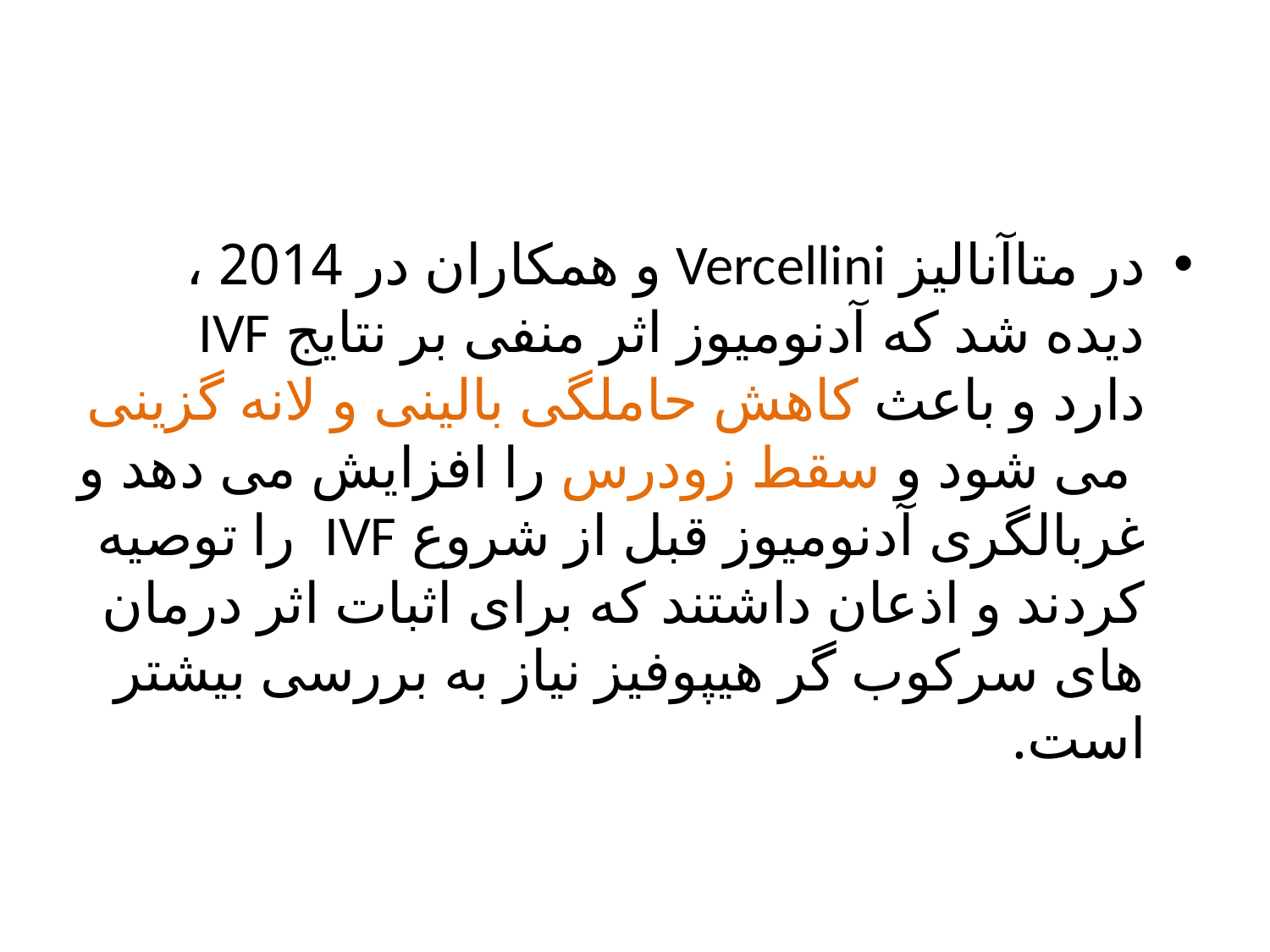

#
در متاآنالیز Vercellini و همکاران در 2014 ، دیده شد که آدنومیوز اثر منفی بر نتایج IVF  دارد و باعث کاهش حاملگی بالینی و لانه گزینی  می شود و سقط زودرس را افزایش می دهد و غربالگری آدنومیوز قبل از شروع IVF  را توصیه کردند و اذعان داشتند که برای اثبات اثر درمان های سرکوب گر هیپوفیز نیاز به بررسی بیشتر است.